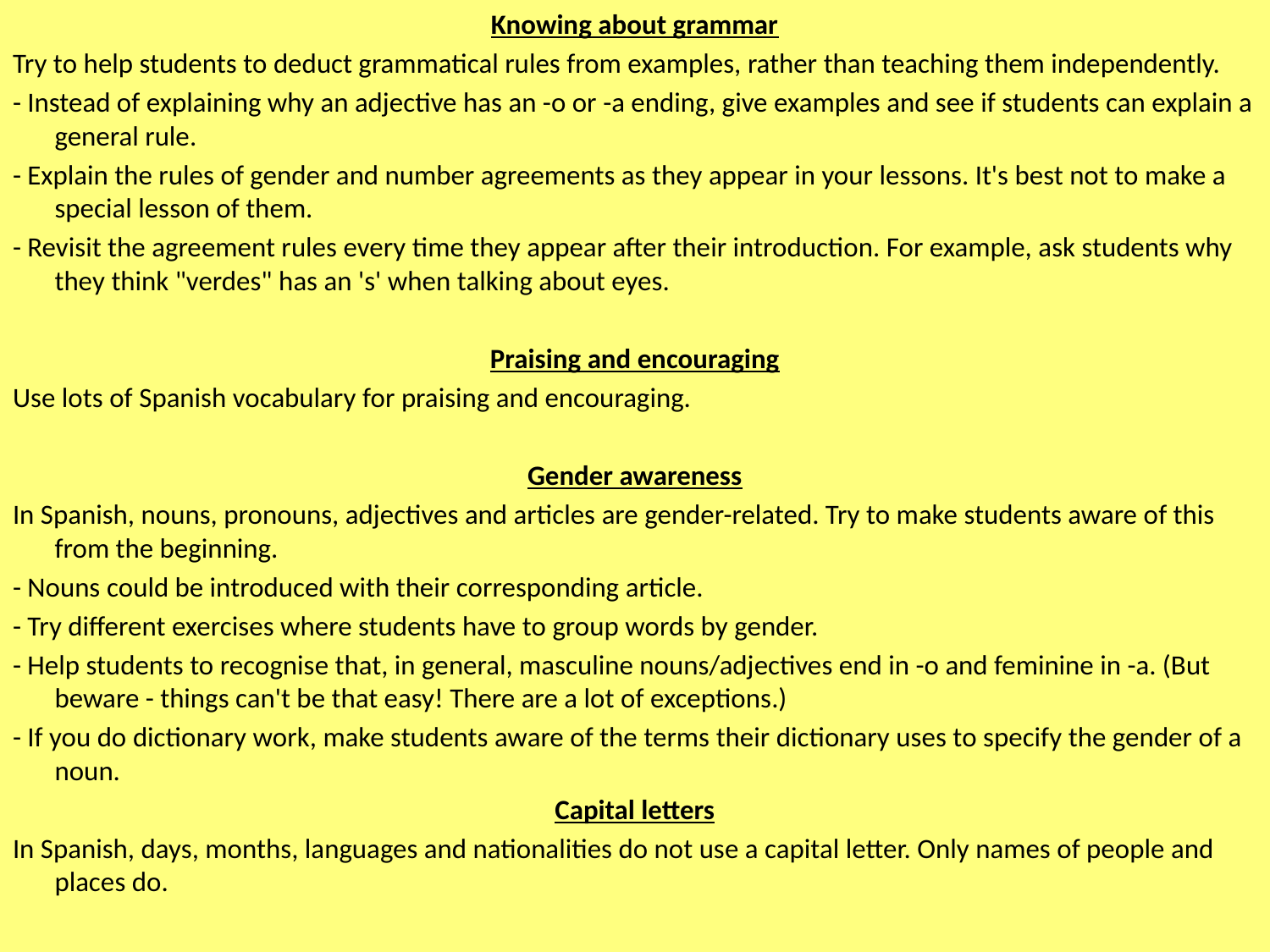

Knowing about grammar
Try to help students to deduct grammatical rules from examples, rather than teaching them independently.
- Instead of explaining why an adjective has an -o or -a ending, give examples and see if students can explain a general rule.
- Explain the rules of gender and number agreements as they appear in your lessons. It's best not to make a special lesson of them.
- Revisit the agreement rules every time they appear after their introduction. For example, ask students why they think "verdes" has an 's' when talking about eyes.

Praising and encouraging
Use lots of Spanish vocabulary for praising and encouraging.

Gender awareness
In Spanish, nouns, pronouns, adjectives and articles are gender-related. Try to make students aware of this from the beginning.
- Nouns could be introduced with their corresponding article.
- Try different exercises where students have to group words by gender.
- Help students to recognise that, in general, masculine nouns/adjectives end in -o and feminine in -a. (But beware - things can't be that easy! There are a lot of exceptions.)
- If you do dictionary work, make students aware of the terms their dictionary uses to specify the gender of a noun.
Capital letters
In Spanish, days, months, languages and nationalities do not use a capital letter. Only names of people and places do.